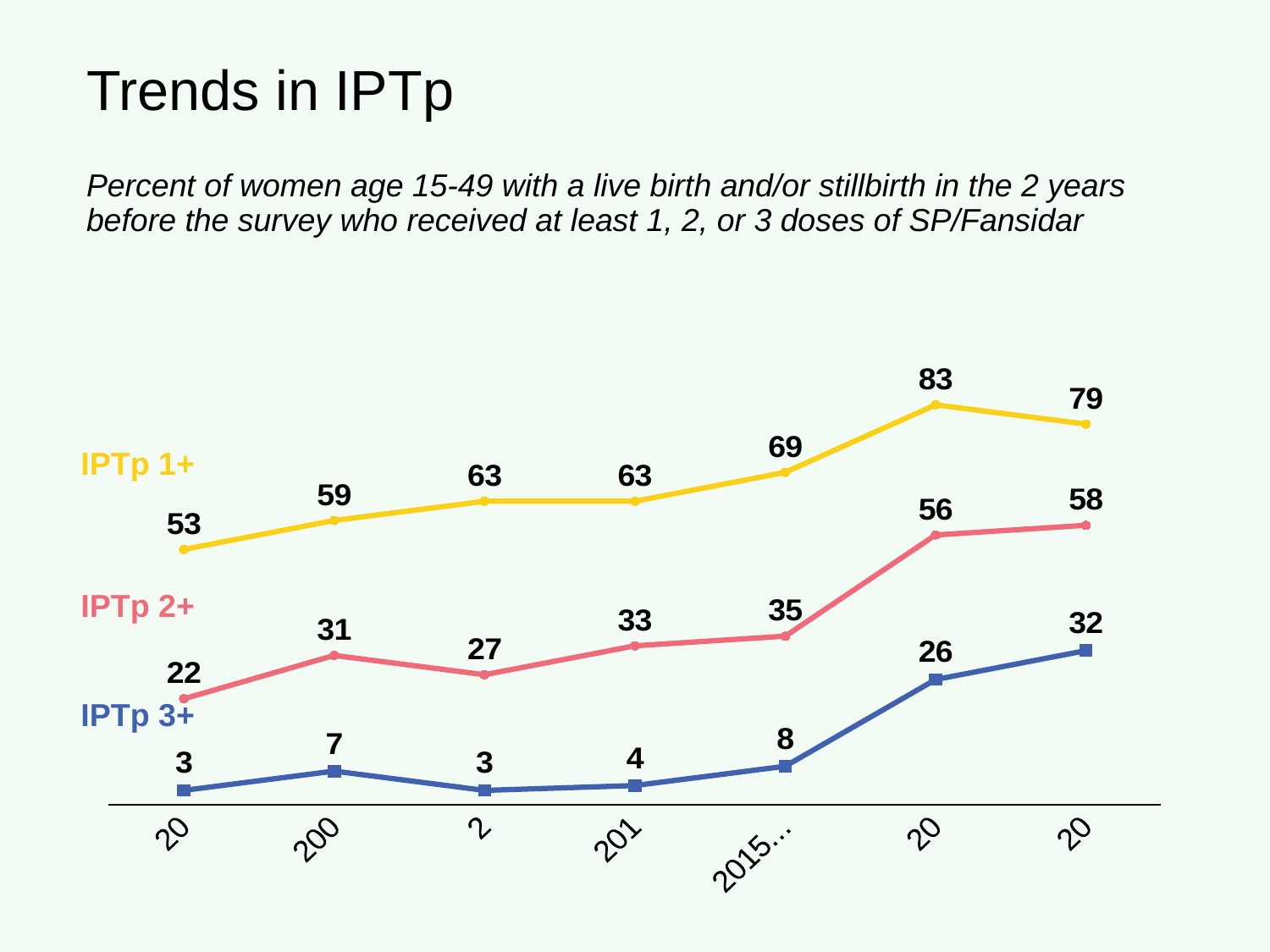

# Trends in IPTp
Percent of women age 15-49 with a live birth and/or stillbirth in the 2 years before the survey who received at least 1, 2, or 3 doses of SP/Fansidar

### Chart

| Category | TPIg 1+ | TPIg 2+ | TPIg 3+ |
|---|---|---|---|
| 2004-05 TDHS | 53.0 | 22.0 | 3.0 |
| 2007-08 THMIS | 59.0 | 31.0 | 7.0 |
| 2010 TDHS | 63.0 | 27.0 | 3.0 |
| 2011-12 THMIS | 63.0 | 33.0 | 4.0 |
| 2015-16 TDHS-MIS | 69.0 | 35.0 | 8.0 |
| 2017 TMIS | 83.0 | 56.0 | 26.0 |
| 2022
TDHS-MIS | 79.0 | 58.0 | 32.0 |
IPTp 1+
IPTp 2+
IPTp 3+